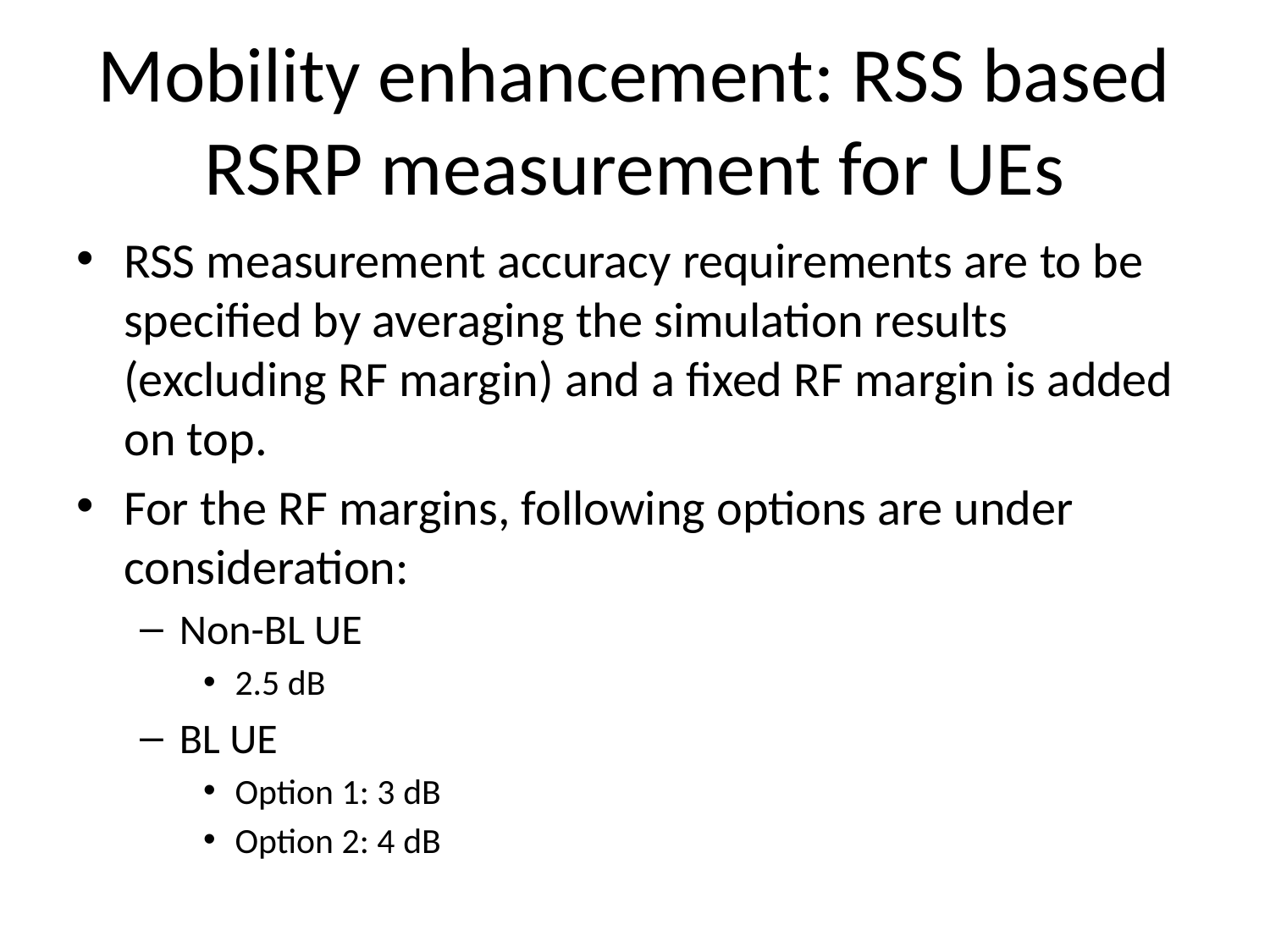

# Mobility enhancement: RSS based RSRP measurement for UEs
RSS measurement accuracy requirements are to be specified by averaging the simulation results (excluding RF margin) and a fixed RF margin is added on top.
For the RF margins, following options are under consideration:
Non-BL UE
2.5 dB
BL UE
Option 1: 3 dB
Option 2: 4 dB